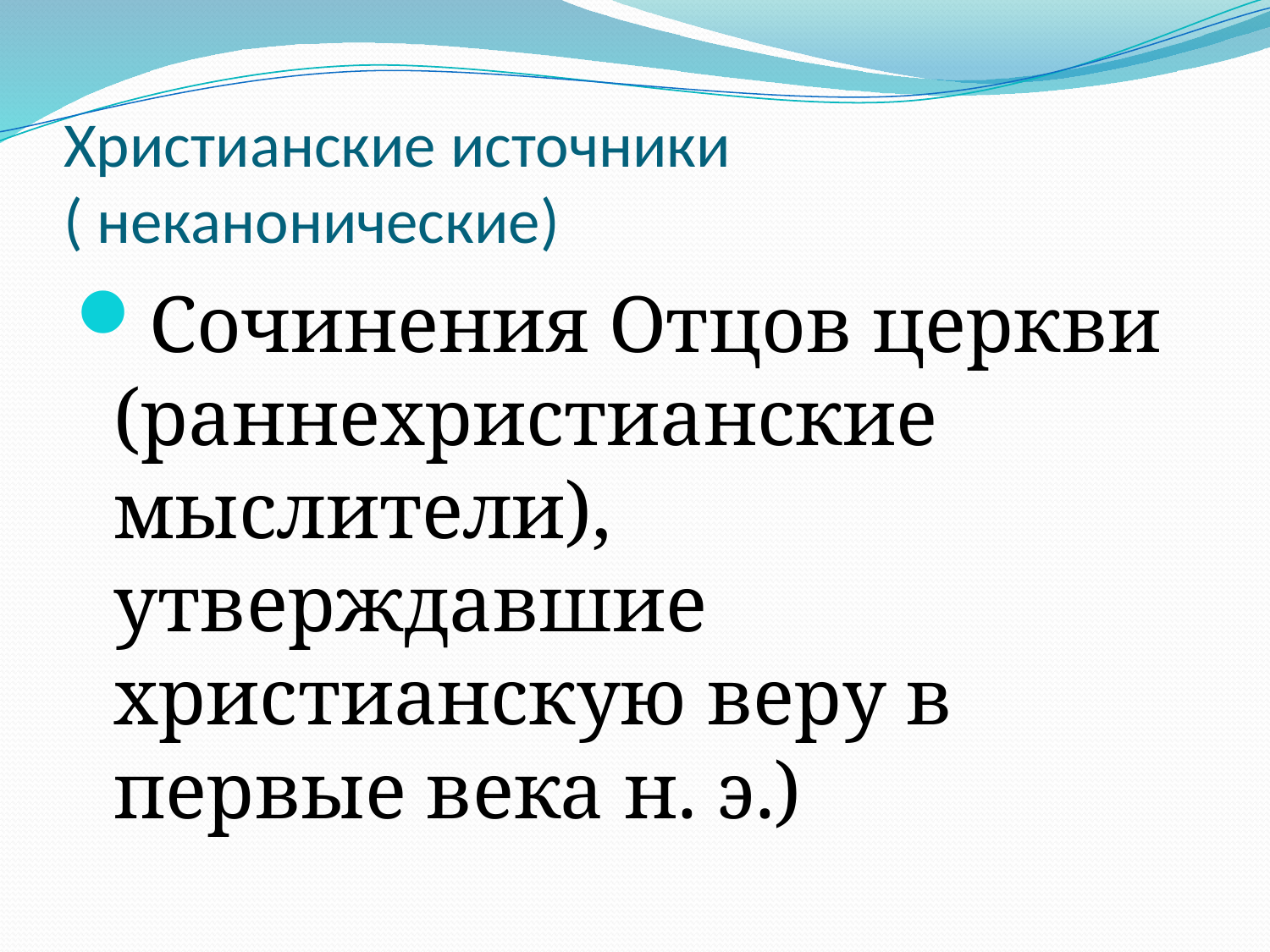

# Христианские источники ( неканонические)
Сочинения Отцов церкви (раннехристианские мыслители), утверждавшие христианскую веру в первые века н. э.)